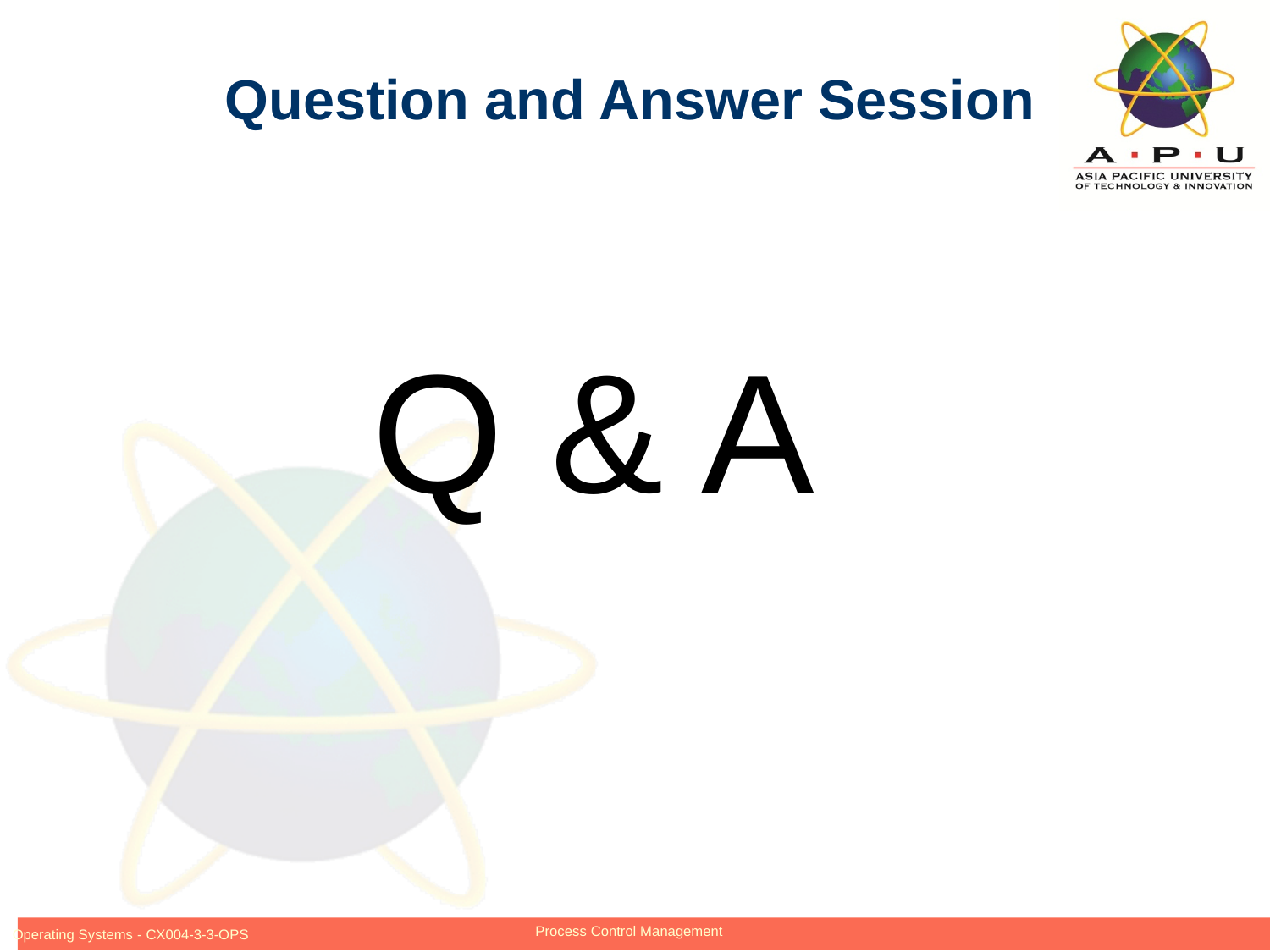

Question and Answer Session
Q & A
Slide 19 of 25